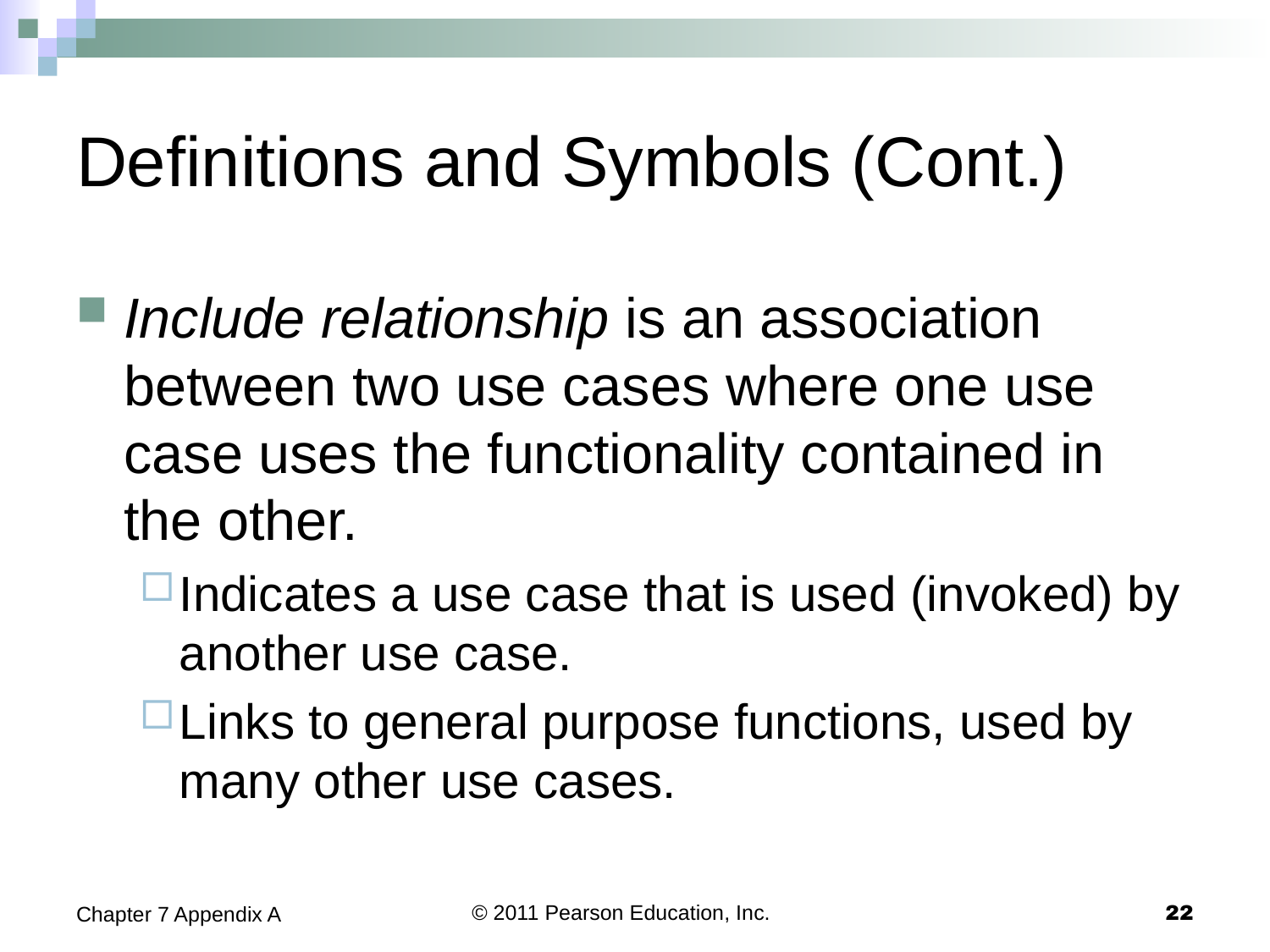

# Definitions and Symbols (Cont.)
Include relationship is an association between two use cases where one use case uses the functionality contained in the other.
Indicates a use case that is used (invoked) by another use case.
Links to general purpose functions, used by many other use cases.
Chapter 7 Appendix A
© 2011 Pearson Education, Inc.
22